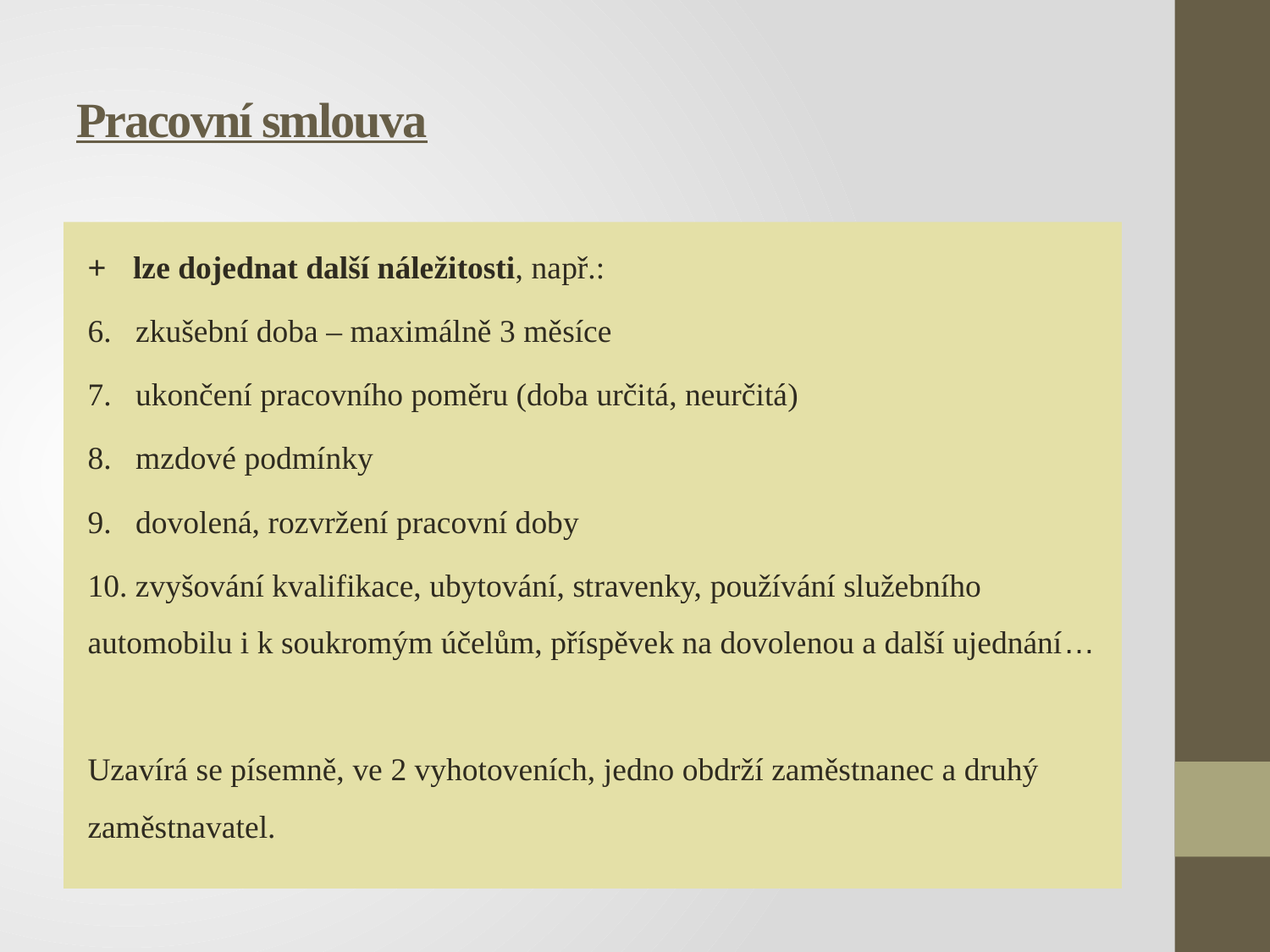

# Pracovní smlouva
+   lze dojednat další náležitosti, např.:
6.   zkušební doba – maximálně 3 měsíce
7.   ukončení pracovního poměru (doba určitá, neurčitá)
8.   mzdové podmínky
9.   dovolená, rozvržení pracovní doby
10. zvyšování kvalifikace, ubytování, stravenky, používání služebního automobilu i k soukromým účelům, příspěvek na dovolenou a další ujednání…

Uzavírá se písemně, ve 2 vyhotoveních, jedno obdrží zaměstnanec a druhý zaměstnavatel.